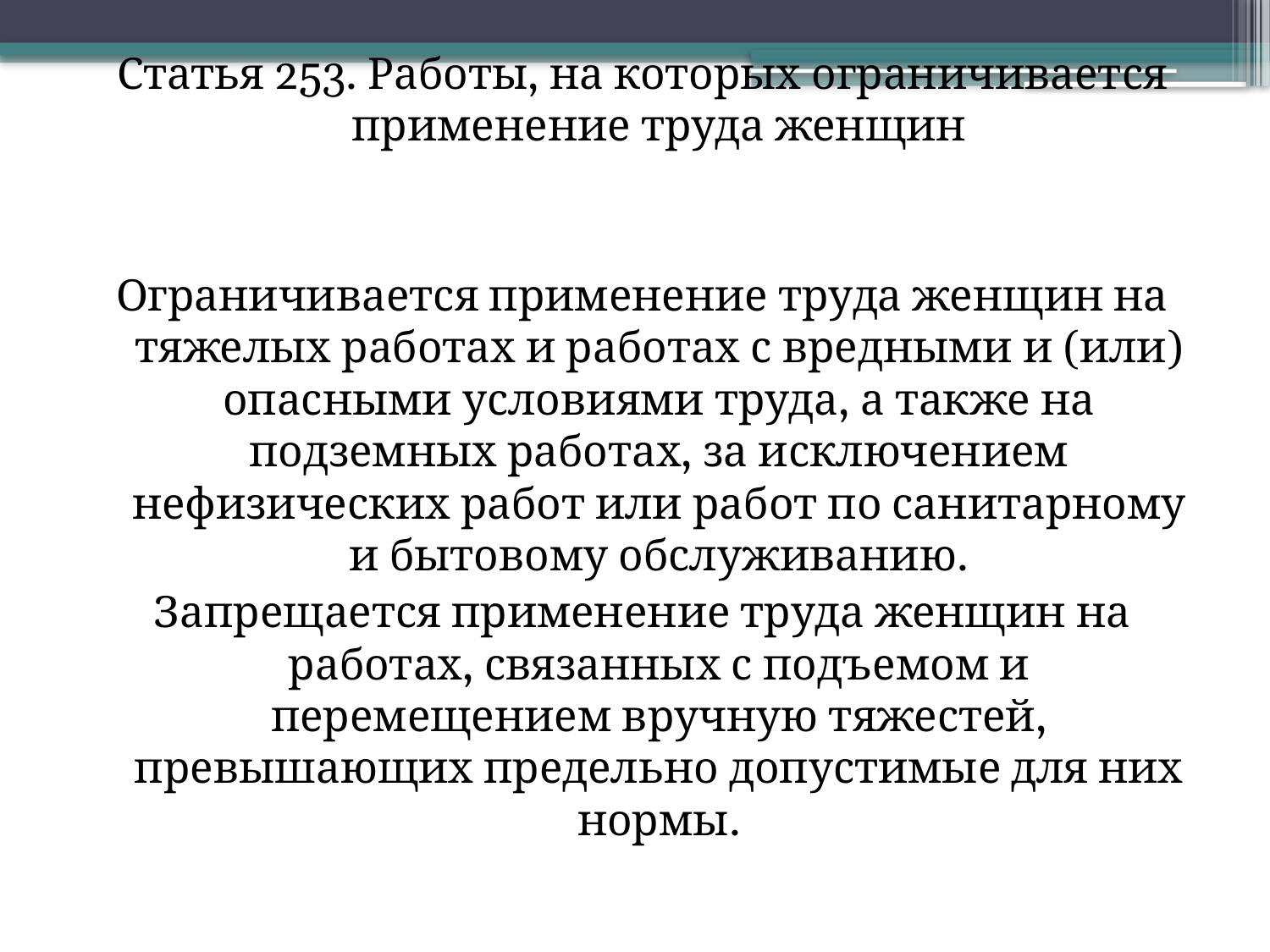

Статья 253. Работы, на которых ограничивается применение труда женщин

Ограничивается применение труда женщин на тяжелых работах и работах с вредными и (или) опасными условиями труда, а также на подземных работах, за исключением нефизических работ или работ по санитарному и бытовому обслуживанию.
Запрещается применение труда женщин на работах, связанных с подъемом и перемещением вручную тяжестей, превышающих предельно допустимые для них нормы.